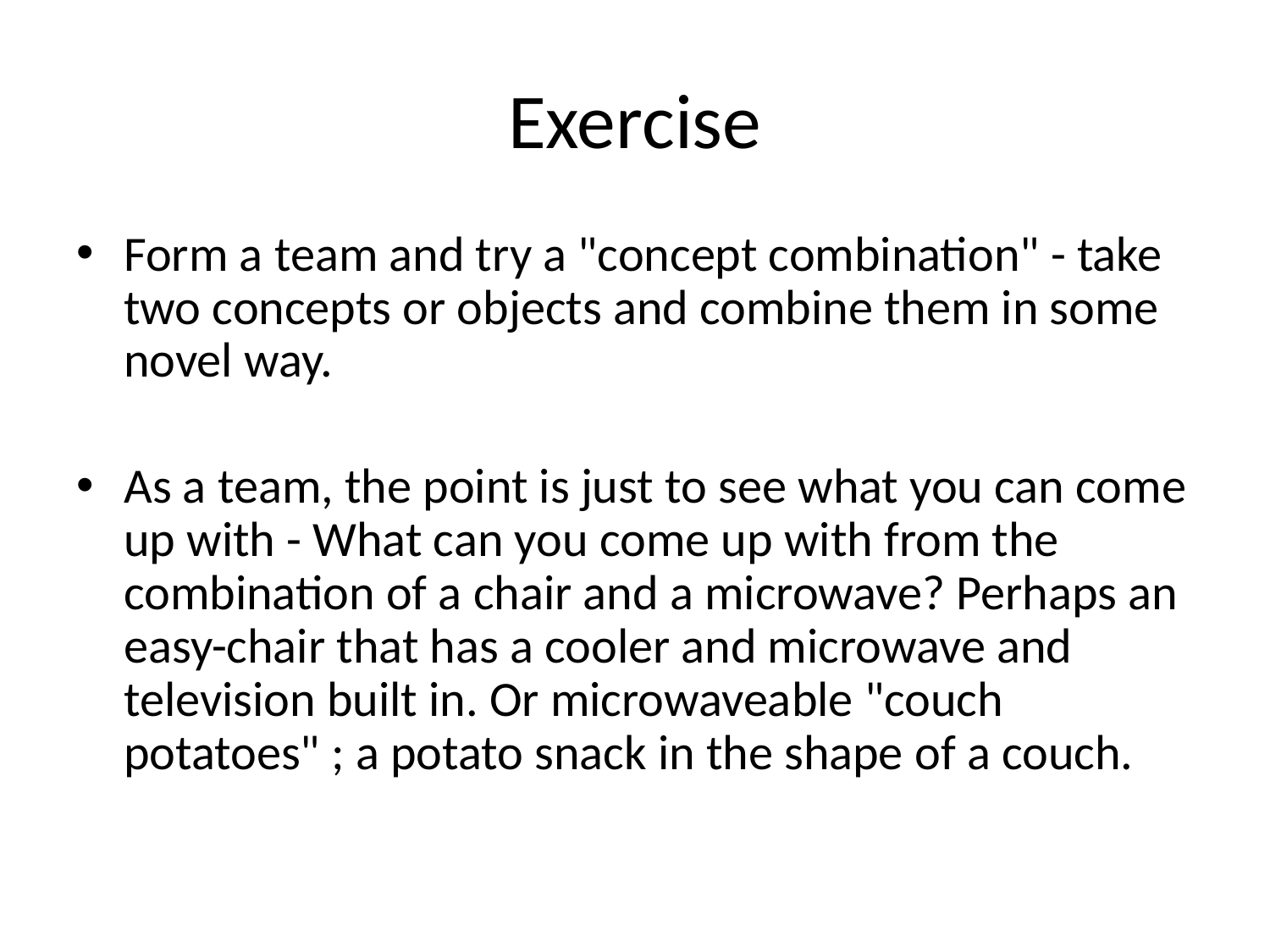

# Exercise
Form a team and try a "concept combination" - take two concepts or objects and combine them in some novel way.

As a team, the point is just to see what you can come up with - What can you come up with from the combination of a chair and a microwave? Perhaps an easy-chair that has a cooler and microwave and television built in. Or microwaveable "couch potatoes" ; a potato snack in the shape of a couch.